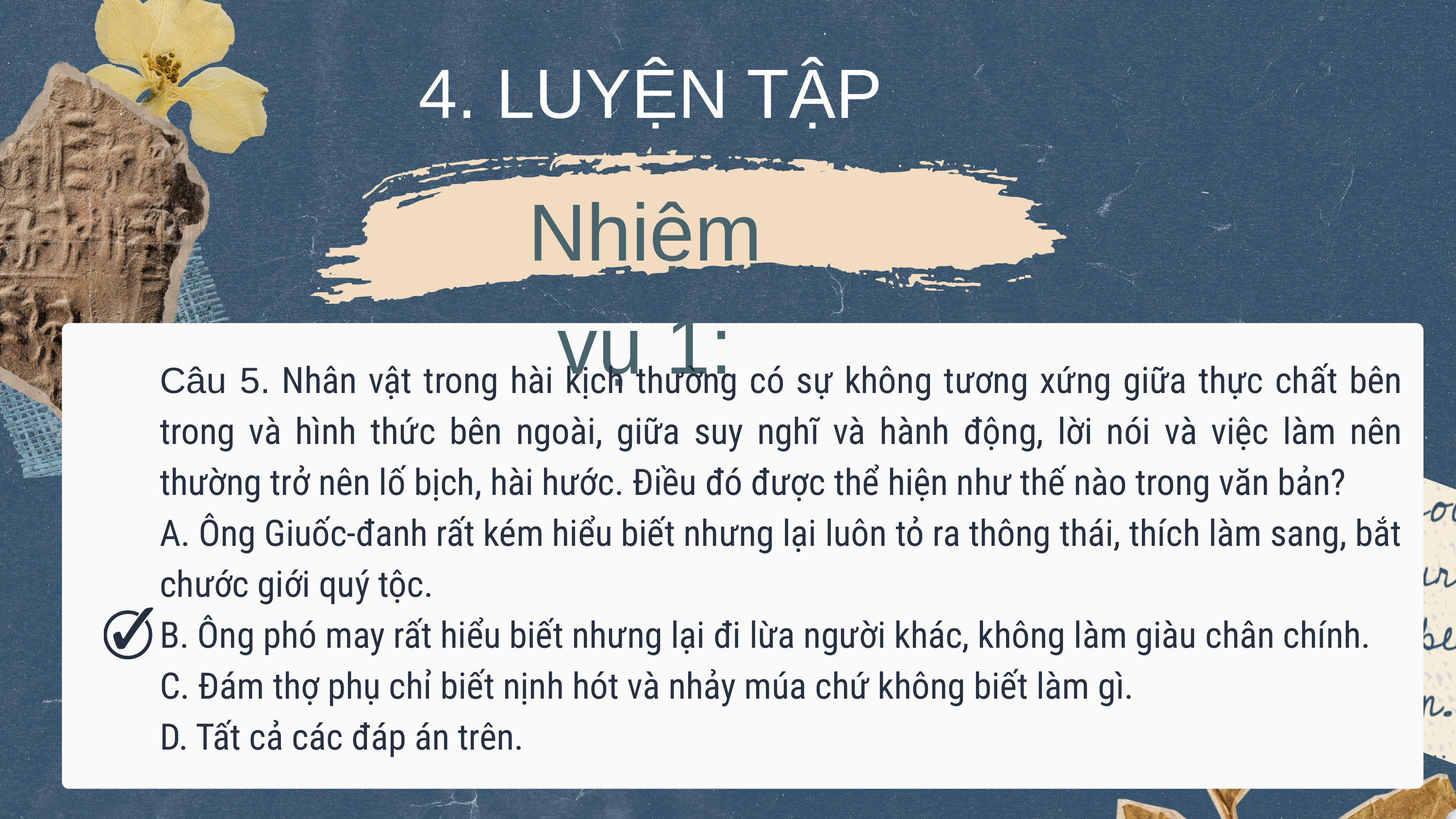

4. LUYỆN TẬP

Nhiệm vụ 1:

Câu 5. Nhân vật trong hài kịch thường có sự không tương xứng giữa thực chất bên trong và hình thức bên ngoài, giữa suy nghĩ và hành động, lời nói và việc làm nên thường trở nên lố bịch, hài hước. Điều đó được thể hiện như thế nào trong văn bản?
A. Ông Giuốc-đanh rất kém hiểu biết nhưng lại luôn tỏ ra thông thái, thích làm sang, bắt chước giới quý tộc.
B. Ông phó may rất hiểu biết nhưng lại đi lừa người khác, không làm giàu chân chính.
C. Đám thợ phụ chỉ biết nịnh hót và nhảy múa chứ không biết làm gì.
D. Tất cả các đáp án trên.